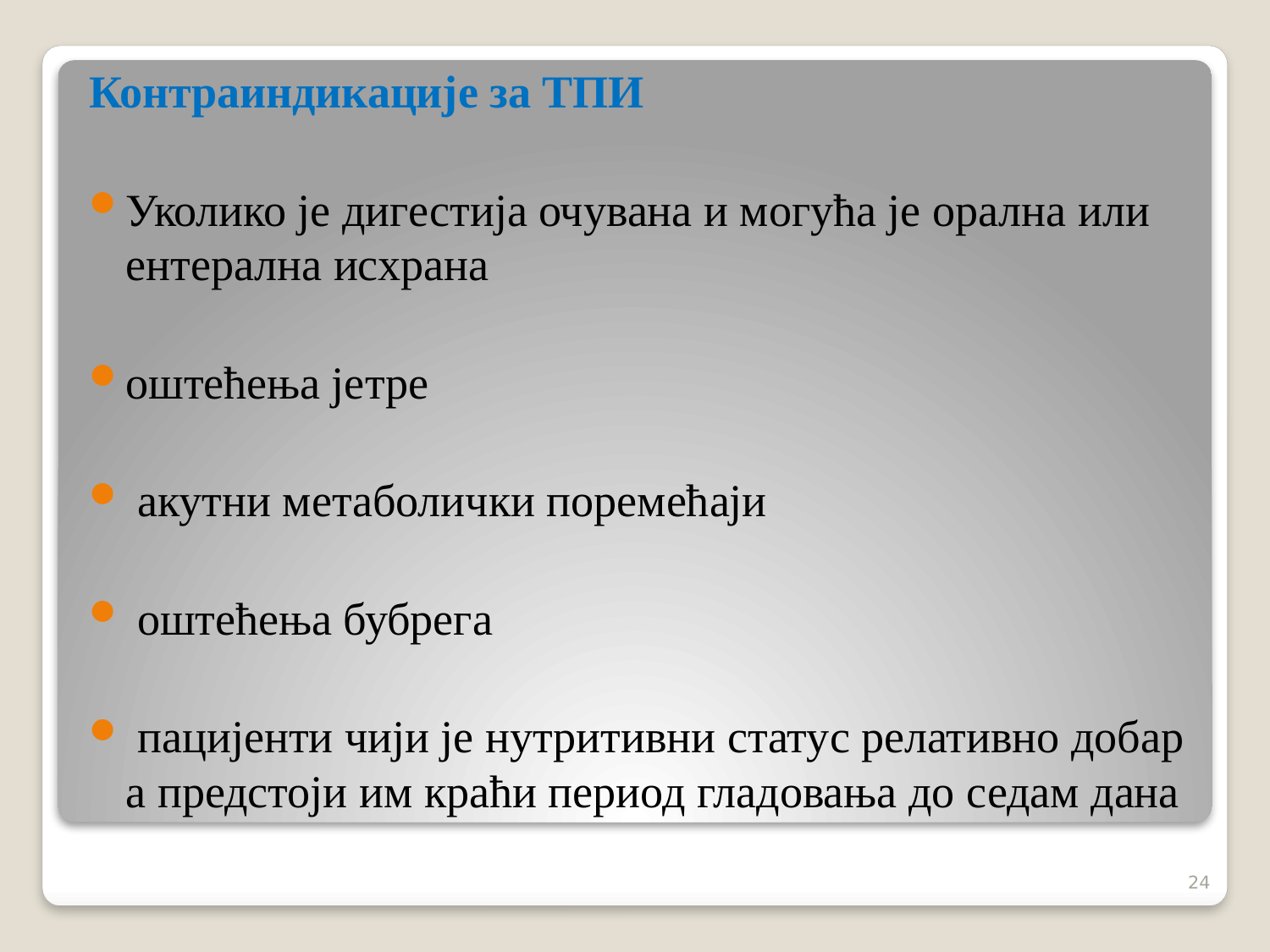

Контраиндикације за ТПИ

Уколико је дигестија очувана и могућа је орална или ентерална исхрана

оштећења јетре

 акутни метаболички поремећаји

 оштећења бубрега

 пацијенти чији је нутритивни статус релативно добар а предстоји им краћи период гладовања до седам дана

24